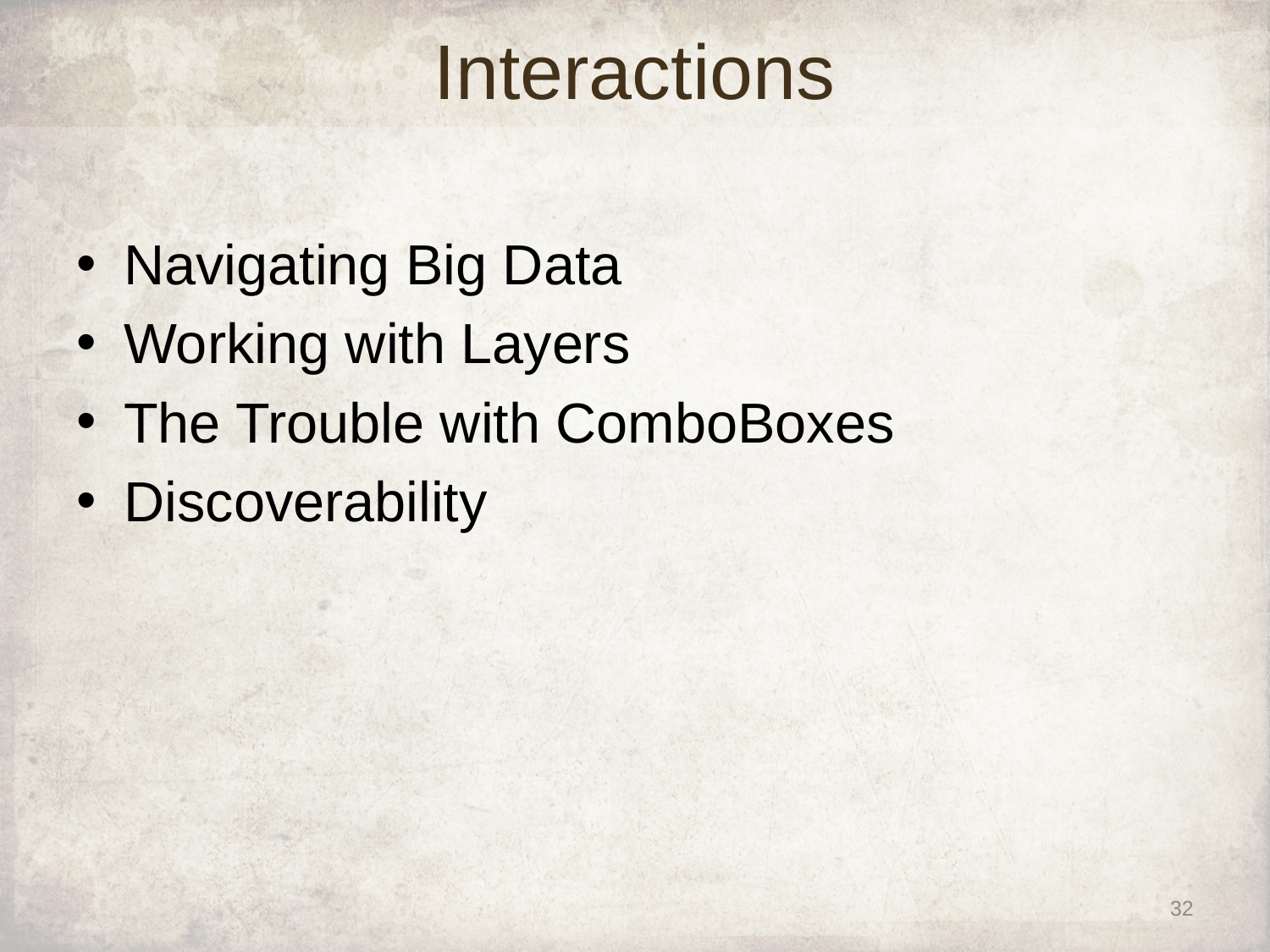

# Interactions
Navigating Big Data
Working with Layers
The Trouble with ComboBoxes
Discoverability
32